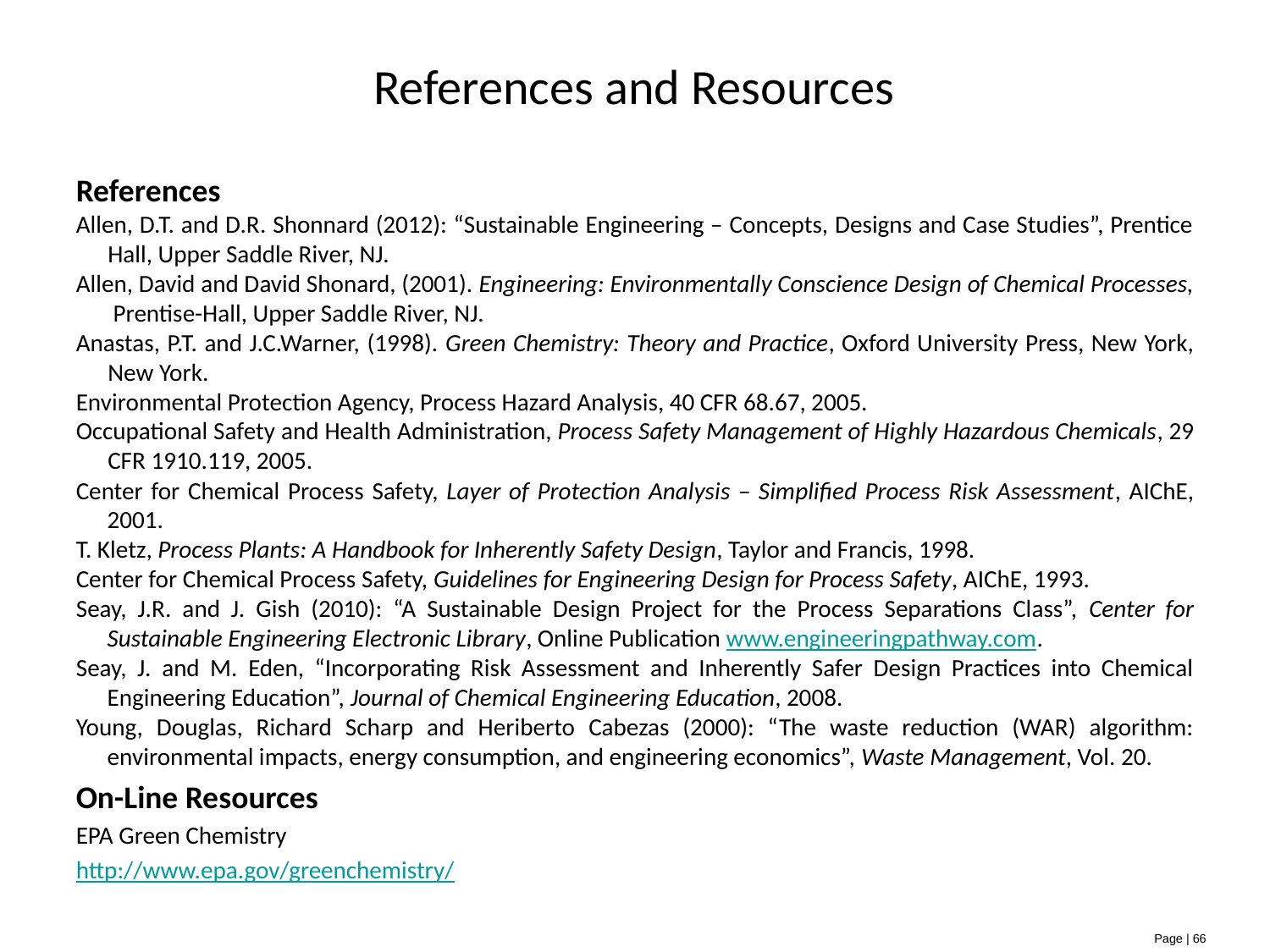

# References and Resources
References
Allen, D.T. and D.R. Shonnard (2012): “Sustainable Engineering – Concepts, Designs and Case Studies”, Prentice Hall, Upper Saddle River, NJ.
Allen, David and David Shonard, (2001). Engineering: Environmentally Conscience Design of Chemical Processes,  Prentise-Hall, Upper Saddle River, NJ.
Anastas, P.T. and J.C.Warner, (1998). Green Chemistry: Theory and Practice, Oxford University Press, New York, New York.
Environmental Protection Agency, Process Hazard Analysis, 40 CFR 68.67, 2005.
Occupational Safety and Health Administration, Process Safety Management of Highly Hazardous Chemicals, 29 CFR 1910.119, 2005.
Center for Chemical Process Safety, Layer of Protection Analysis – Simplified Process Risk Assessment, AIChE, 2001.
T. Kletz, Process Plants: A Handbook for Inherently Safety Design, Taylor and Francis, 1998.
Center for Chemical Process Safety, Guidelines for Engineering Design for Process Safety, AIChE, 1993.
Seay, J.R. and J. Gish (2010): “A Sustainable Design Project for the Process Separations Class”, Center for Sustainable Engineering Electronic Library, Online Publication www.engineeringpathway.com.
Seay, J. and M. Eden, “Incorporating Risk Assessment and Inherently Safer Design Practices into Chemical Engineering Education”, Journal of Chemical Engineering Education, 2008.
Young, Douglas, Richard Scharp and Heriberto Cabezas (2000): “The waste reduction (WAR) algorithm: environmental impacts, energy consumption, and engineering economics”, Waste Management, Vol. 20.
On-Line Resources
EPA Green Chemistry
http://www.epa.gov/greenchemistry/